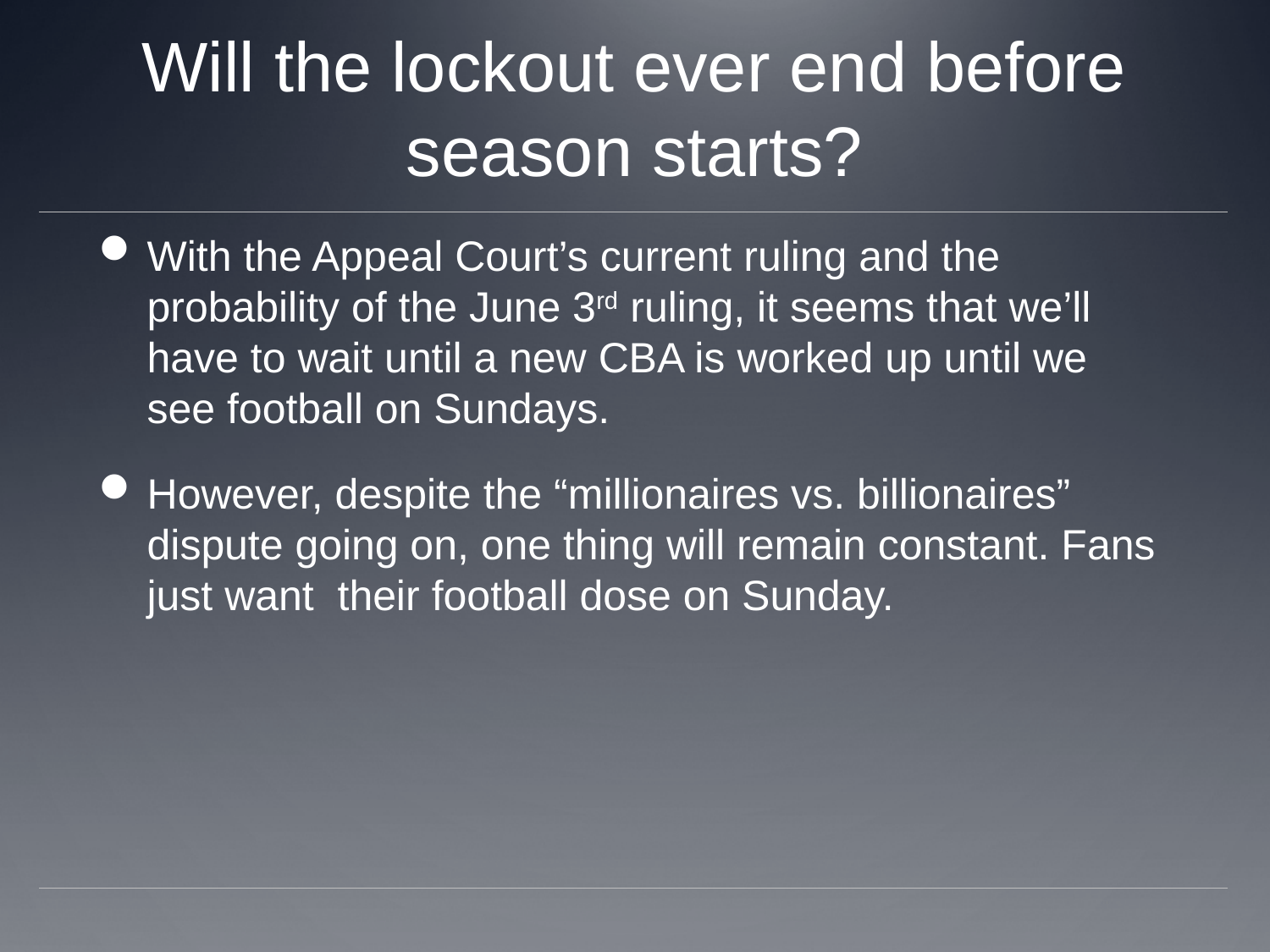

# Will the lockout ever end before season starts?
With the Appeal Court’s current ruling and the probability of the June 3rd ruling, it seems that we’ll have to wait until a new CBA is worked up until we see football on Sundays.
However, despite the “millionaires vs. billionaires” dispute going on, one thing will remain constant. Fans just want  their football dose on Sunday.